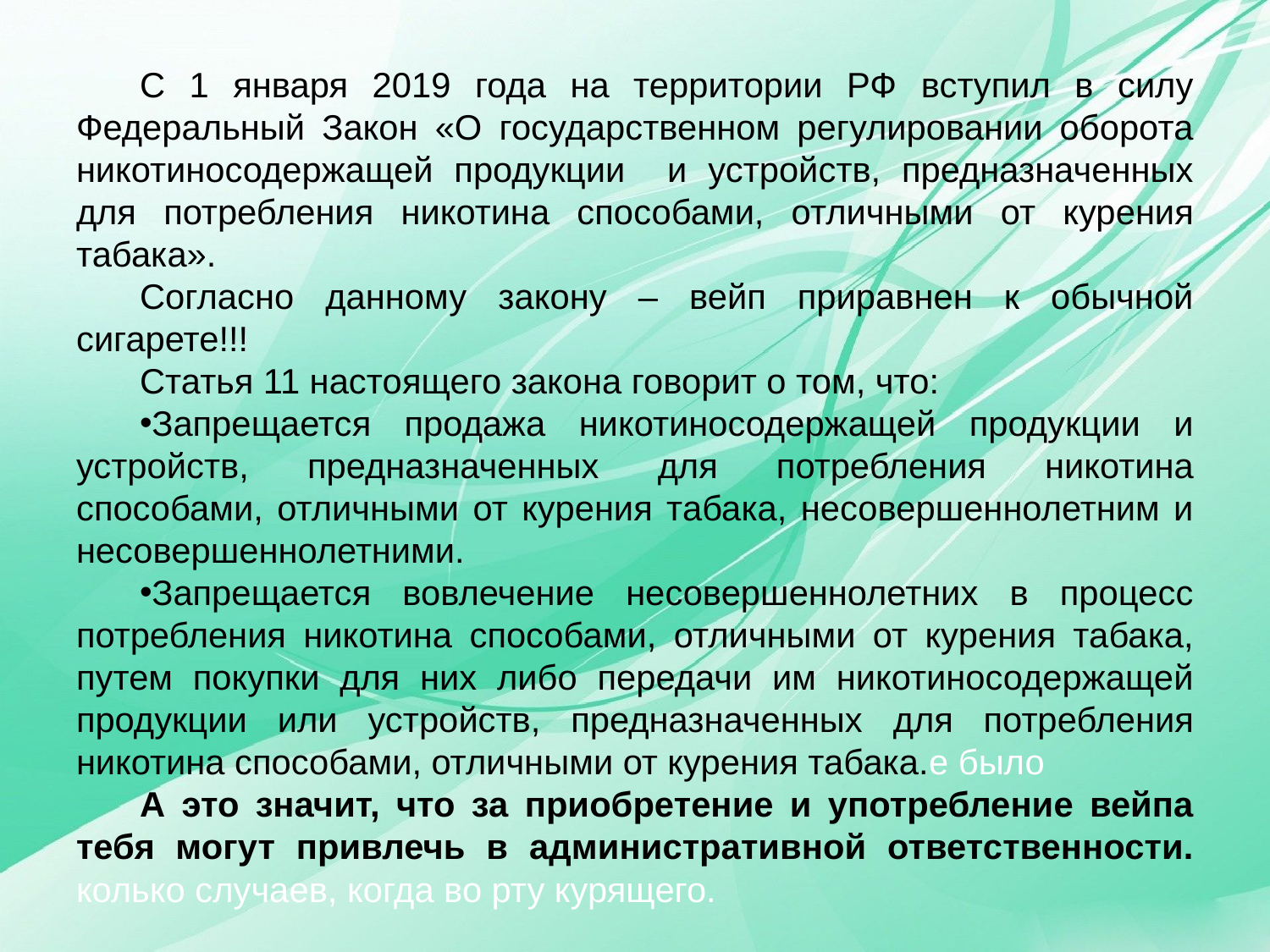

С 1 января 2019 года на территории РФ вступил в силу Федеральный Закон «О государственном регулировании оборота никотиносодержащей продукции  и устройств, предназначенных для потребления никотина способами, отличными от курения табака».
Согласно данному закону – вейп приравнен к обычной сигарете!!!
Статья 11 настоящего закона говорит о том, что:
Запрещается продажа никотиносодержащей продукции и устройств, предназначенных для потребления никотина способами, отличными от курения табака, несовершеннолетним и несовершеннолетними.
Запрещается вовлечение несовершеннолетних в процесс потребления никотина способами, отличными от курения табака, путем покупки для них либо передачи им никотиносодержащей продукции или устройств, предназначенных для потребления никотина способами, отличными от курения табака.е было
А это значит, что за приобретение и употребление вейпа тебя могут привлечь в административной ответственности. колько случаев, когда во рту курящего.